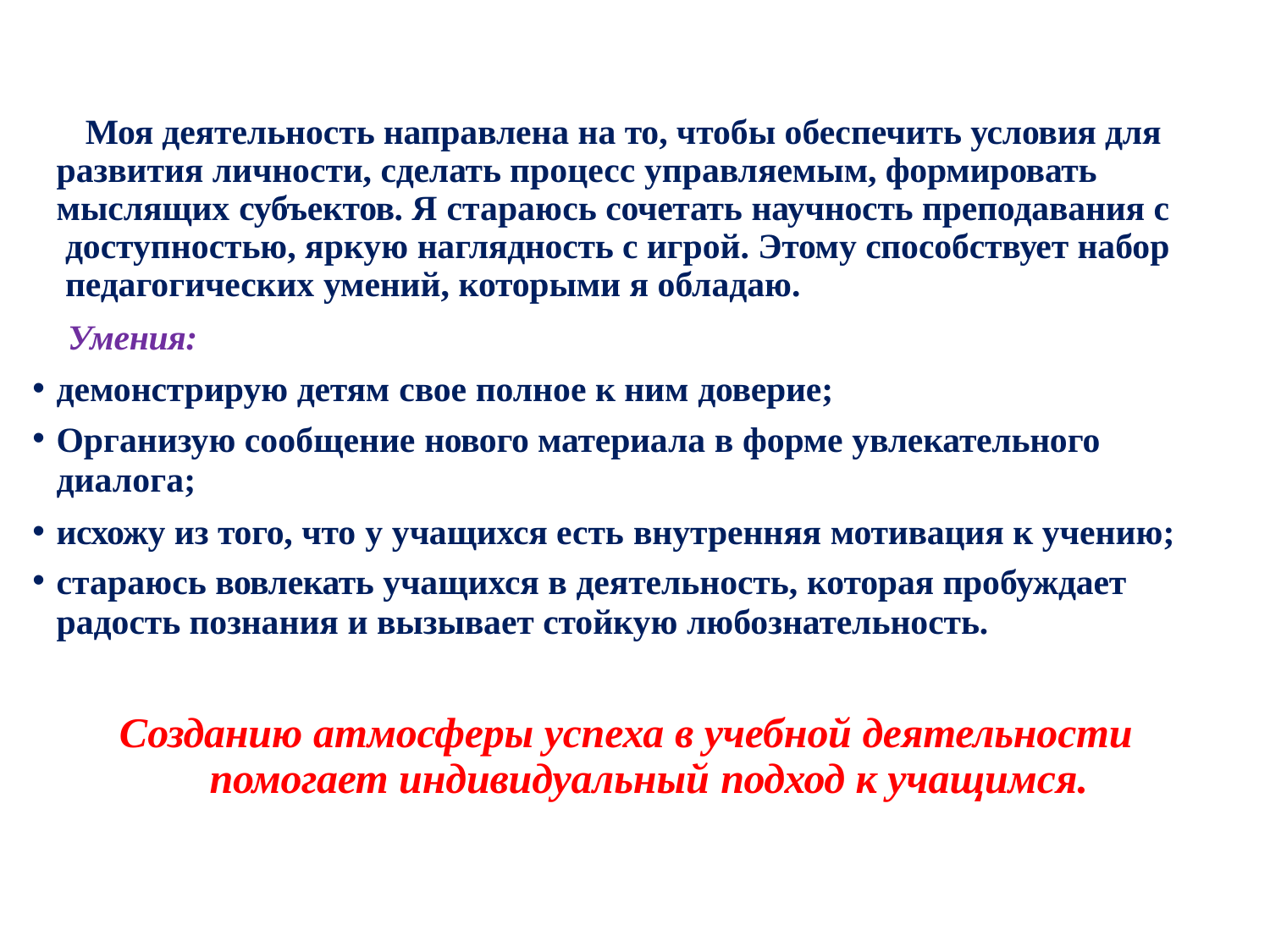

# Моя деятельность направлена на то, чтобы обеспечить условия для  развития личности, сделать процесс управляемым, формировать  мыслящих субъектов. Я стараюсь сочетать научность преподавания с  доступностью, яркую наглядность с игрой. Этому способствует набор  педагогических умений, которыми я обладаю.
Умения:
демонстрирую детям свое полное к ним доверие;
Организую сообщение нового материала в форме увлекательного
диалога;
исхожу из того, что у учащихся есть внутренняя мотивация к учению;
стараюсь вовлекать учащихся в деятельность, которая пробуждает
радость познания и вызывает стойкую любознательность.

Созданию атмосферы успеха в учебной деятельности  помогает индивидуальный подход к учащимся.